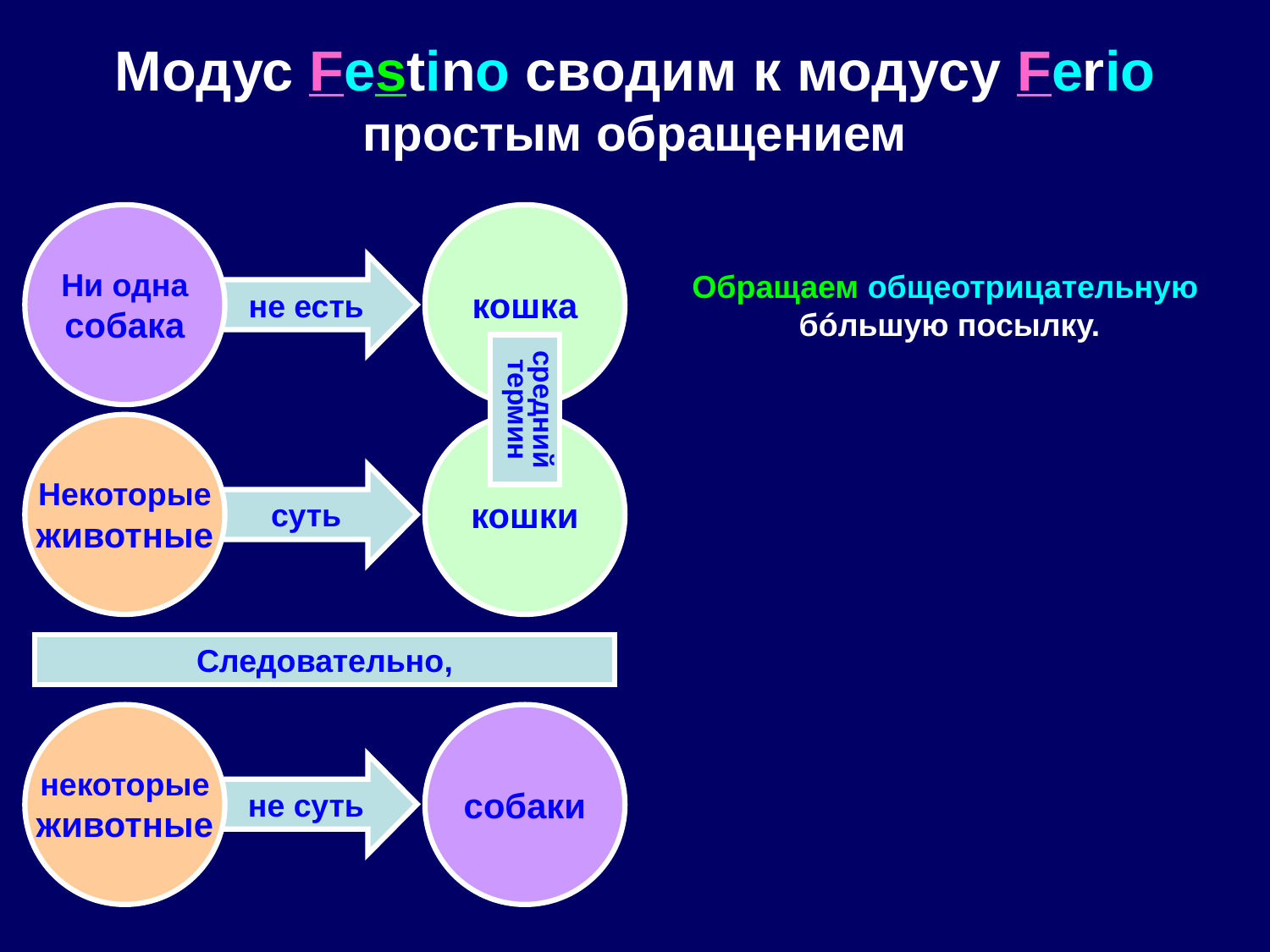

# Модус Festino сводим к модусу Ferio простым обращением
Ни одна
собака
кошка
Обращаем общеотрицательную
бóльшую посылку.
не есть
средний
термин
Некоторые
животные
кошки
суть
Следовательно,
некоторые
животные
собаки
не суть